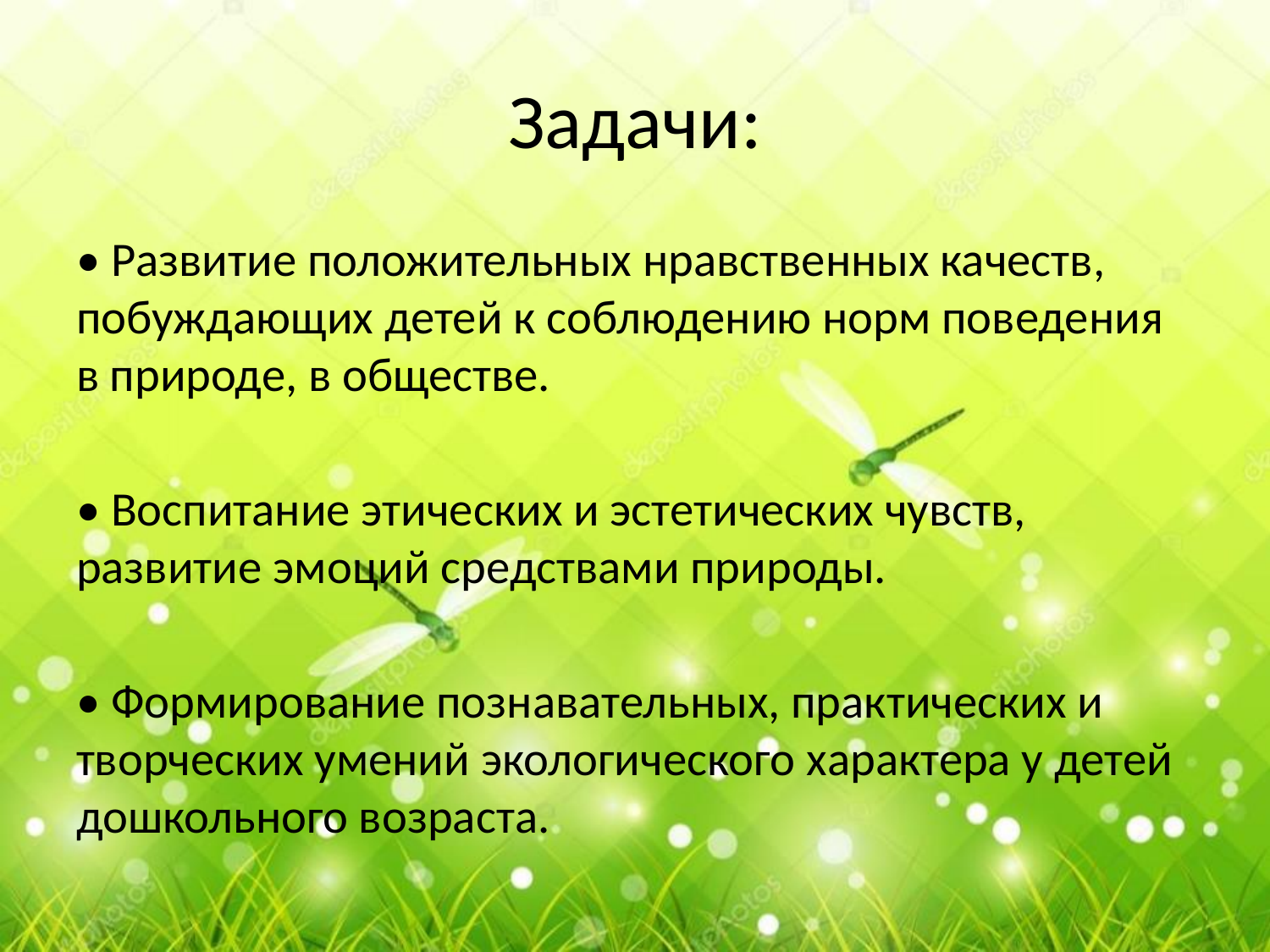

# Задачи:
• Развитие положительных нравственных качеств, побуждающих детей к соблюдению норм поведения в природе, в обществе.

• Воспитание этических и эстетических чувств, развитие эмоций средствами природы.

• Формирование познавательных, практических и творческих умений экологического характера у детей дошкольного возраста.